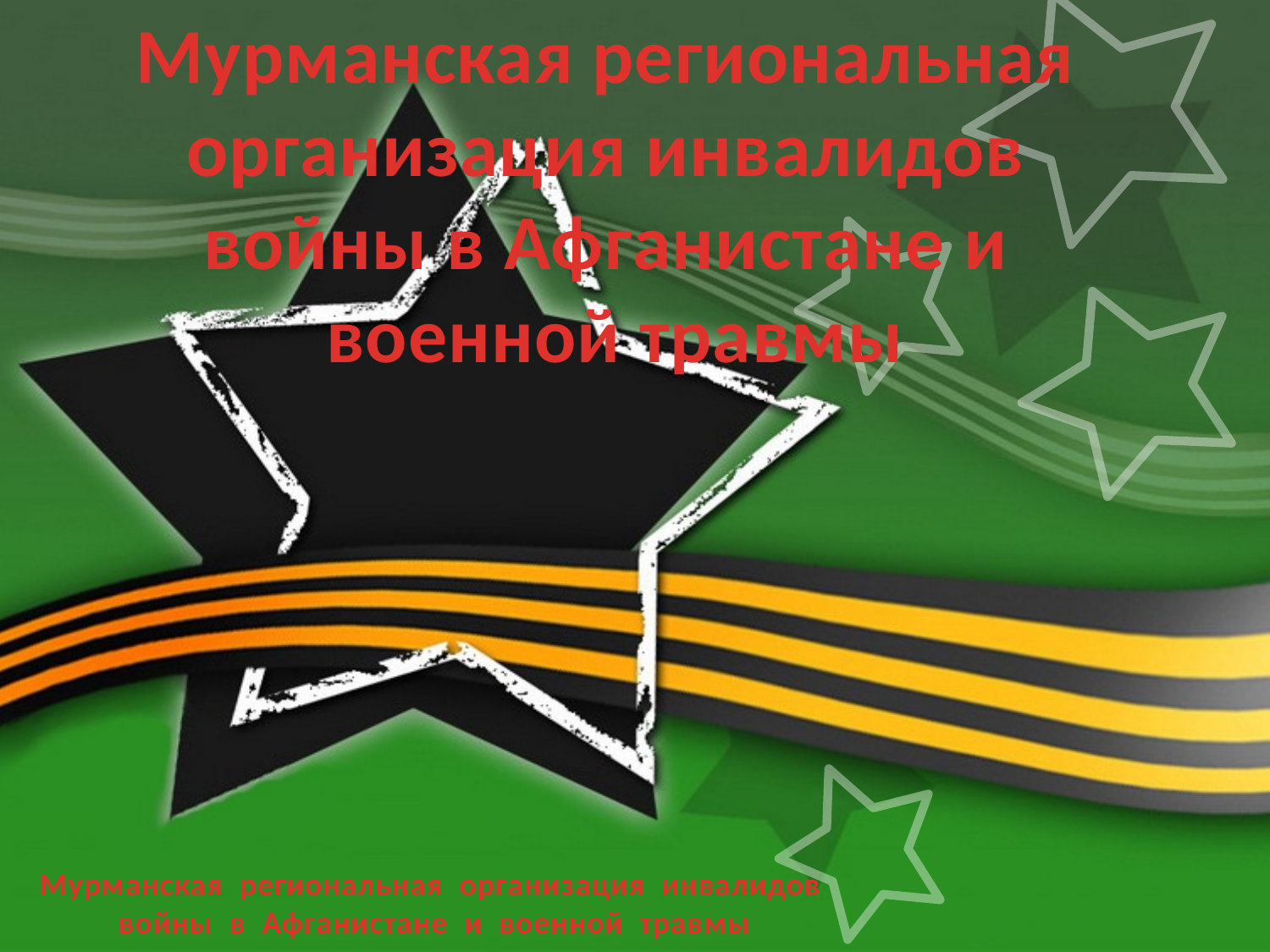

Мурманская региональная
организация инвалидов
войны в Афганистане и
военной травмы

# Мурманская  региональная  организация  инвалидов войны  в  Афганистане  и  военной  травмы